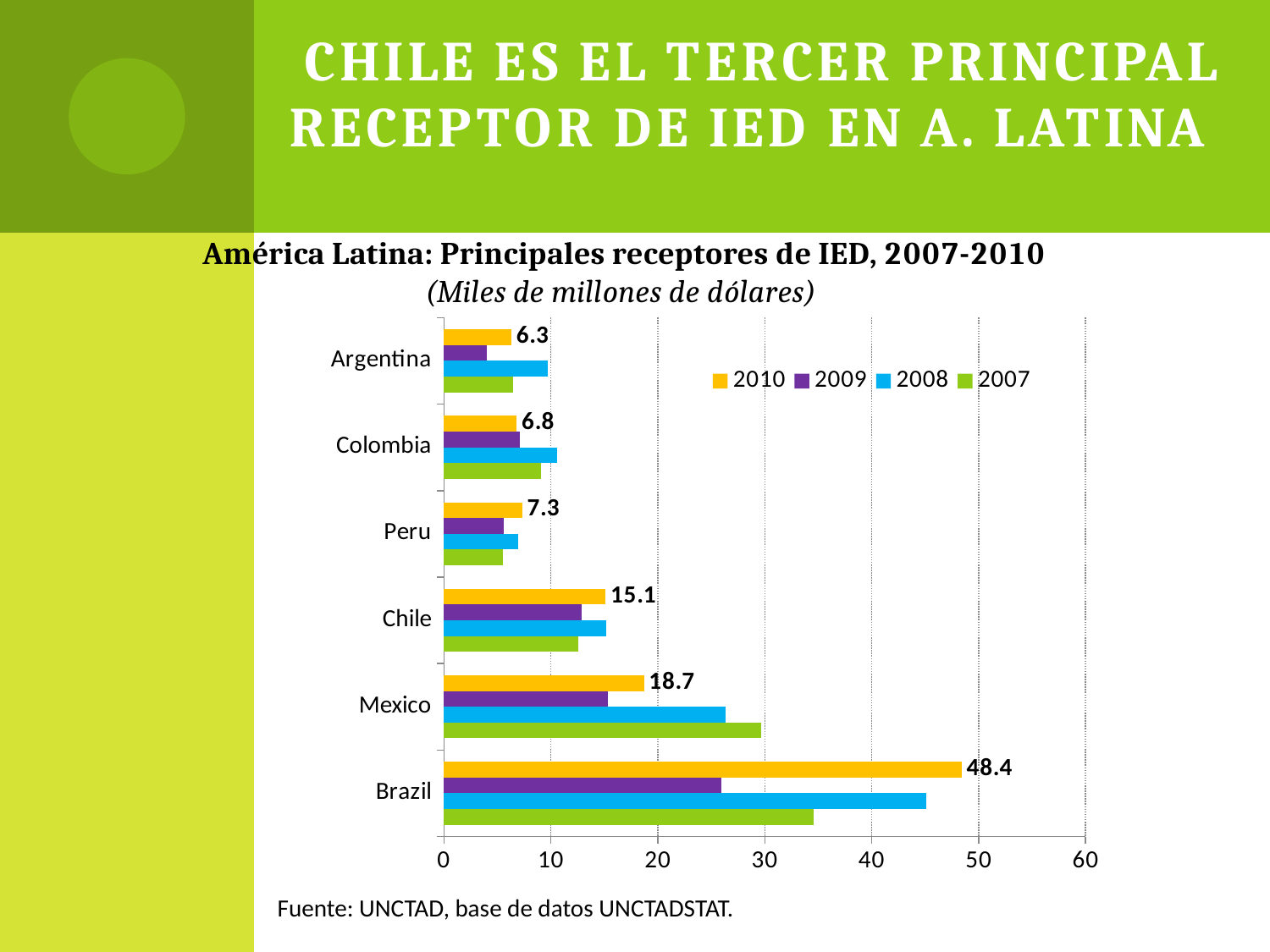

# Chile es el tercer principal receptor de IED en A. Latina

América Latina: Principales receptores de IED, 2007-2010
(Miles de millones de dólares)

### Chart

| Category | 2007 | 2008 | 2009 | 2010 |
|---|---|---|---|---|
| Brazil | 34.6 | 45.1 | 25.949 | 48.4 |
| Mexico | 29.7 | 26.3 | 15.3 | 18.7 |
| Chile | 12.534 | 15.181000000000001 | 12.9 | 15.1 |
| Peru | 5.491 | 6.9239999999999995 | 5.6 | 7.3 |
| Colombia | 9.049 | 10.583 | 7.1 | 6.8 |
| Argentina | 6.473 | 9.726 | 4.0 | 6.3 |
Fuente: UNCTAD, base de datos UNCTADSTAT.